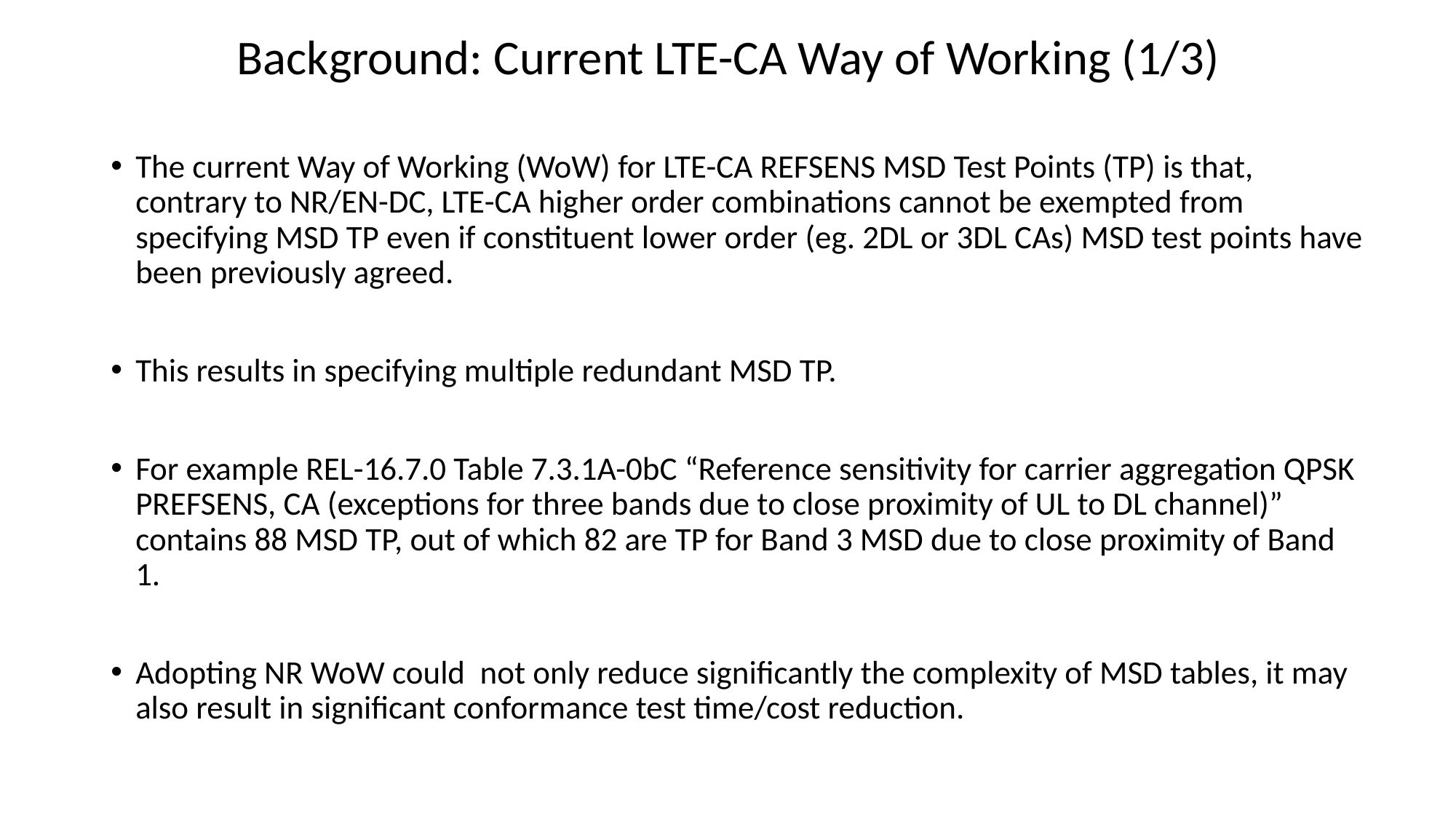

# Background: Current LTE-CA Way of Working (1/3)
The current Way of Working (WoW) for LTE-CA REFSENS MSD Test Points (TP) is that, contrary to NR/EN-DC, LTE-CA higher order combinations cannot be exempted from specifying MSD TP even if constituent lower order (eg. 2DL or 3DL CAs) MSD test points have been previously agreed.

This results in specifying multiple redundant MSD TP.

For example REL-16.7.0 Table 7.3.1A-0bC “Reference sensitivity for carrier aggregation QPSK PREFSENS, CA (exceptions for three bands due to close proximity of UL to DL channel)” contains 88 MSD TP, out of which 82 are TP for Band 3 MSD due to close proximity of Band 1.

Adopting NR WoW could  not only reduce significantly the complexity of MSD tables, it may also result in significant conformance test time/cost reduction.